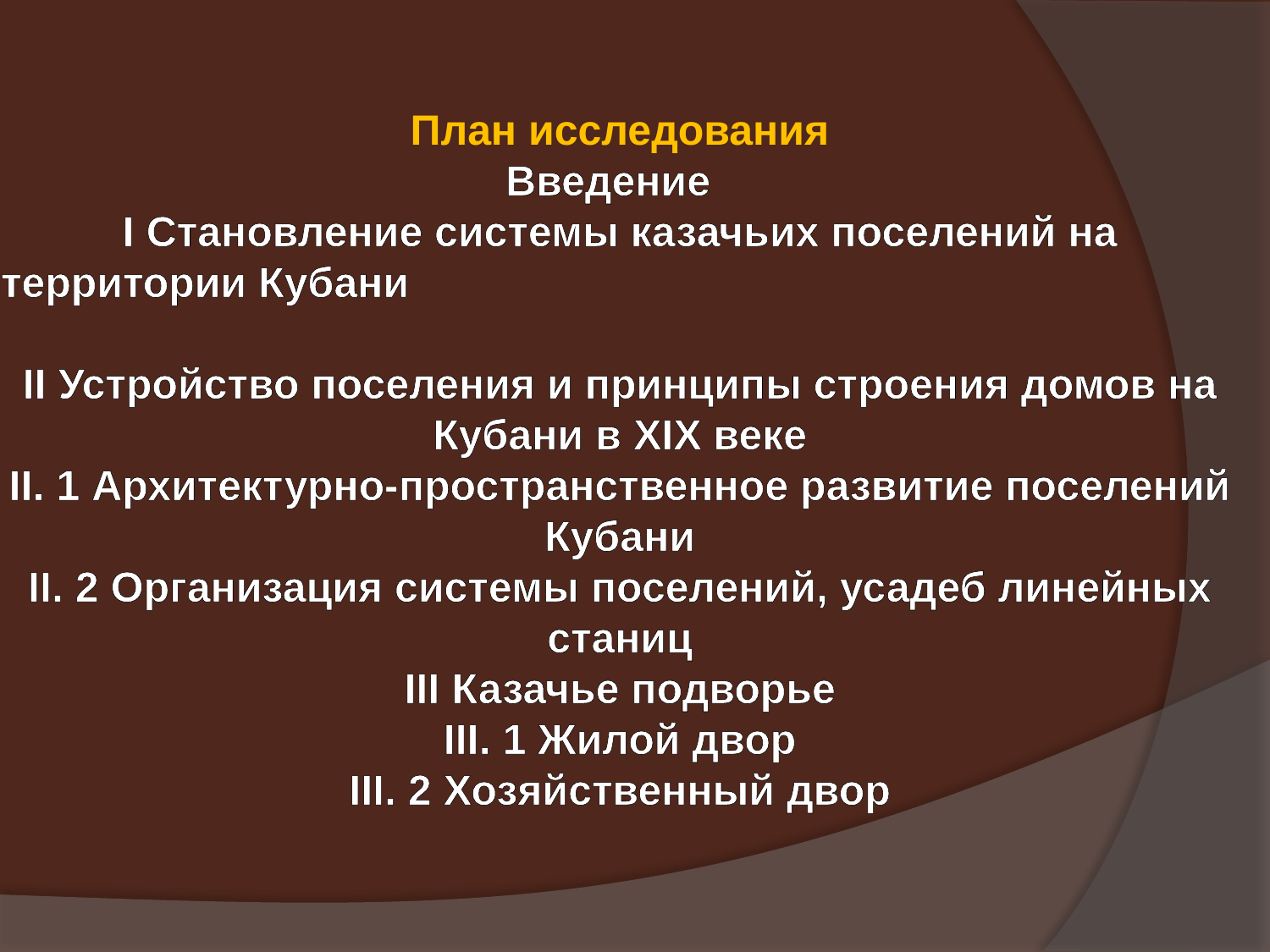

План исследования
Введение
I Становление системы казачьих поселений на территории Кубани
II Устройство поселения и принципы строения домов на Кубани в XIX веке
II. 1 Архитектурно-пространственное развитие поселений Кубани
II. 2 Организация системы поселений, усадеб линейных станиц
III Казачье подворье
III. 1 Жилой двор
III. 2 Хозяйственный двор